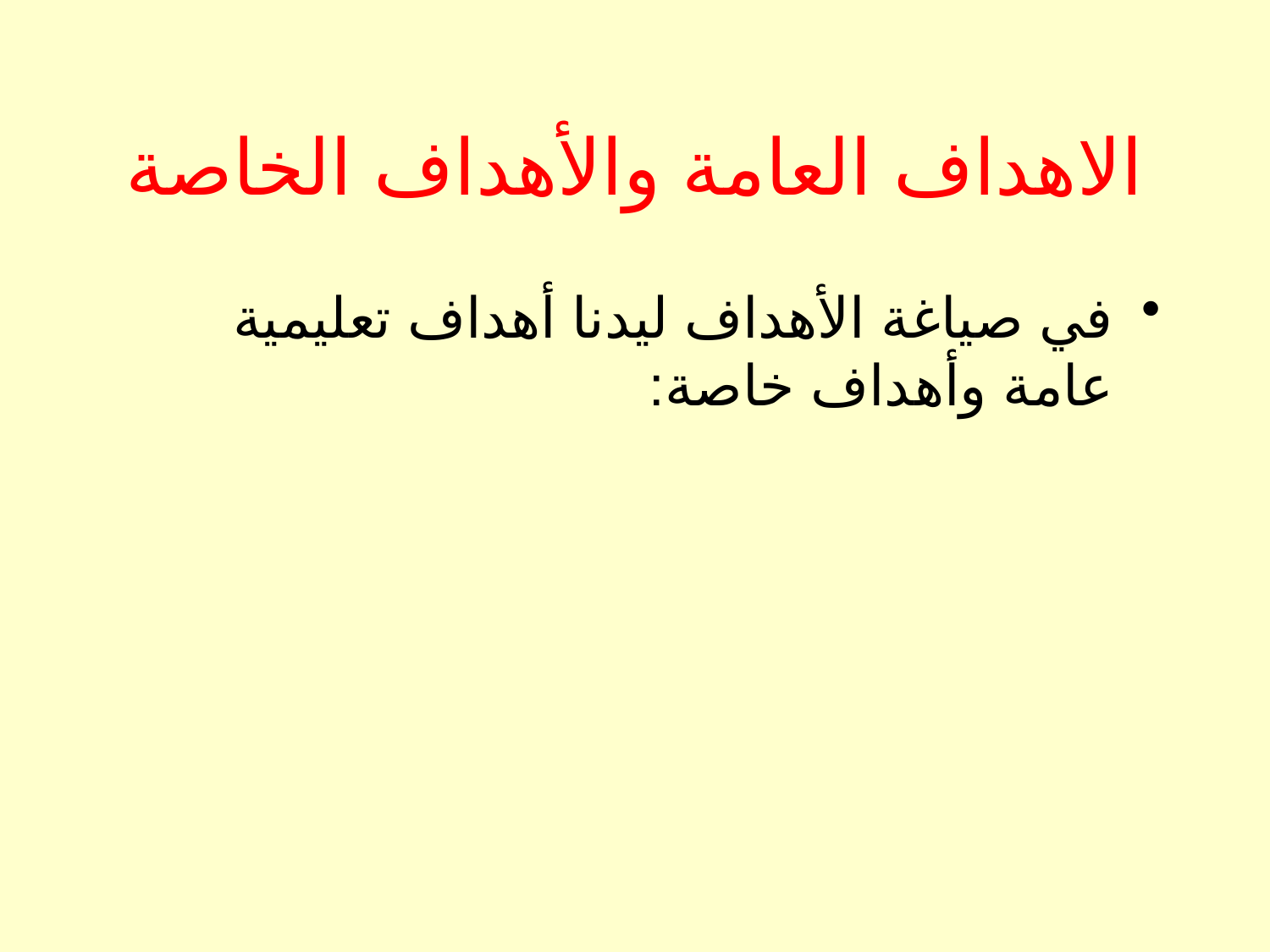

# الاهداف العامة والأهداف الخاصة
في صياغة الأهداف ليدنا أهداف تعليمية عامة وأهداف خاصة: